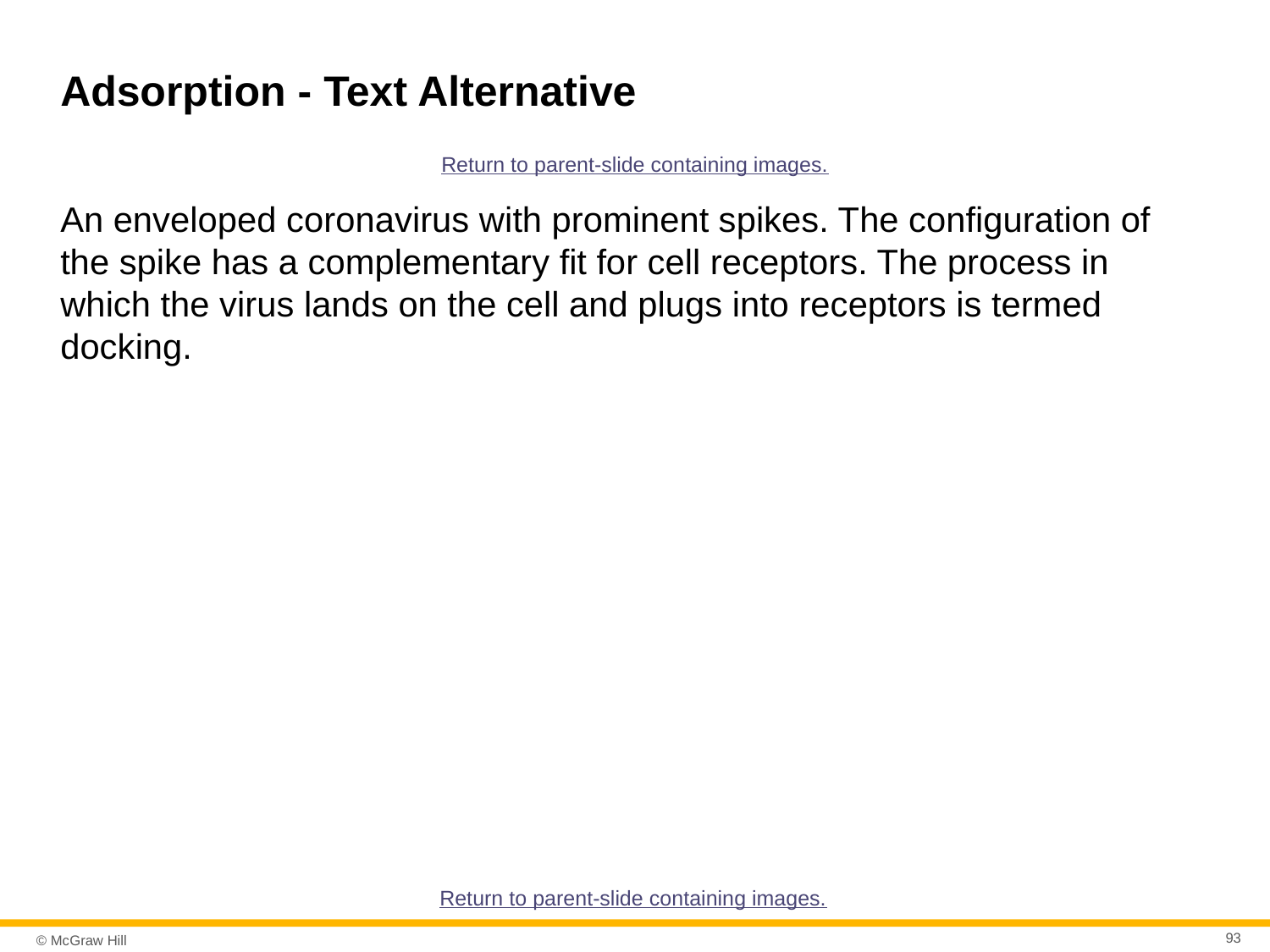

# Adsorption - Text Alternative
Return to parent-slide containing images.
An enveloped coronavirus with prominent spikes. The configuration of the spike has a complementary fit for cell receptors. The process in which the virus lands on the cell and plugs into receptors is termed docking.
Return to parent-slide containing images.